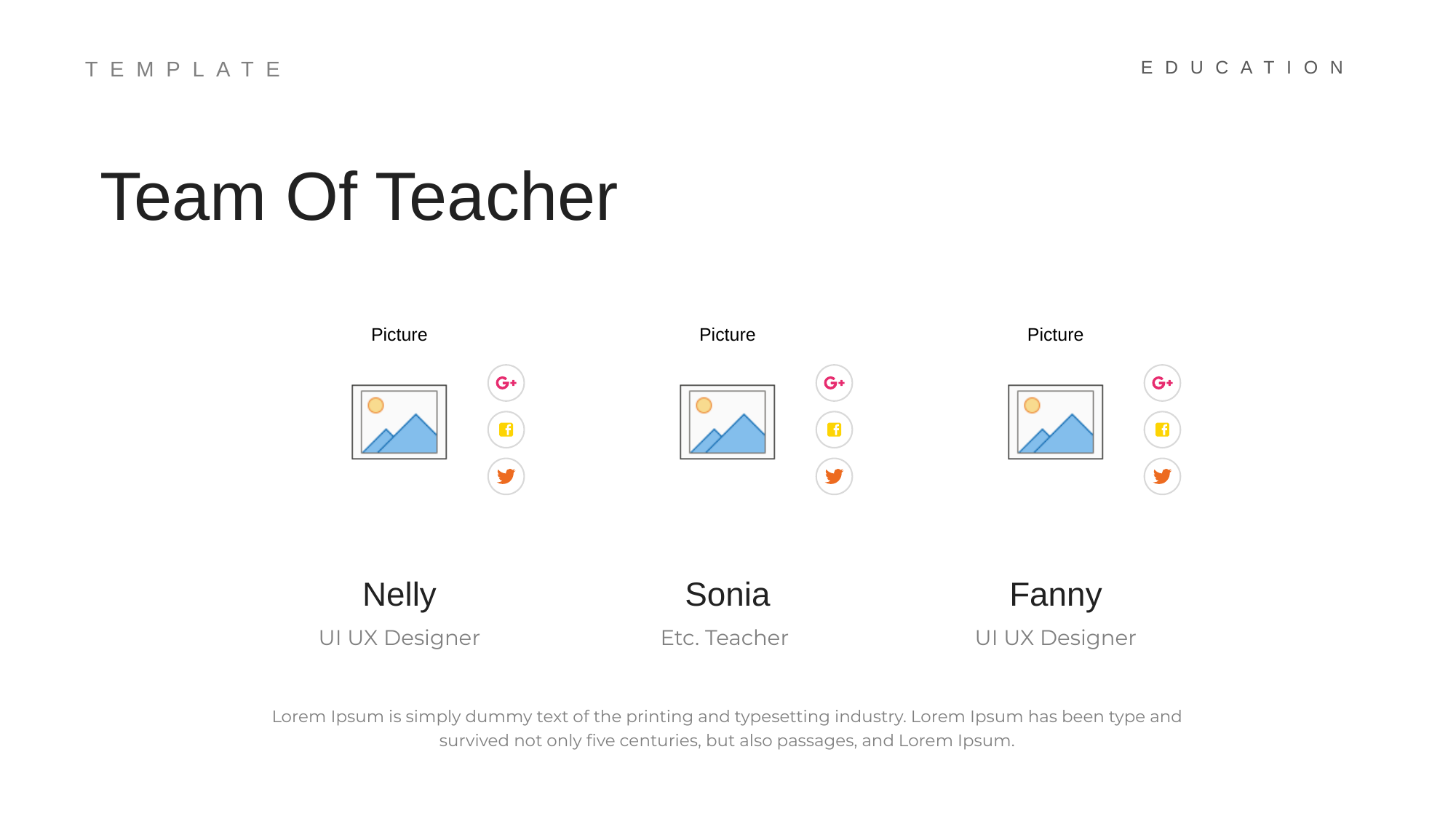

TEMPLATE
EDUCATION
Team Of Teacher

Nelly
Sonia
Fanny
UI UX Designer
Etc. Teacher
UI UX Designer
Lorem Ipsum is simply dummy text of the printing and typesetting industry. Lorem Ipsum has been type and survived not only five centuries, but also passages, and Lorem Ipsum.